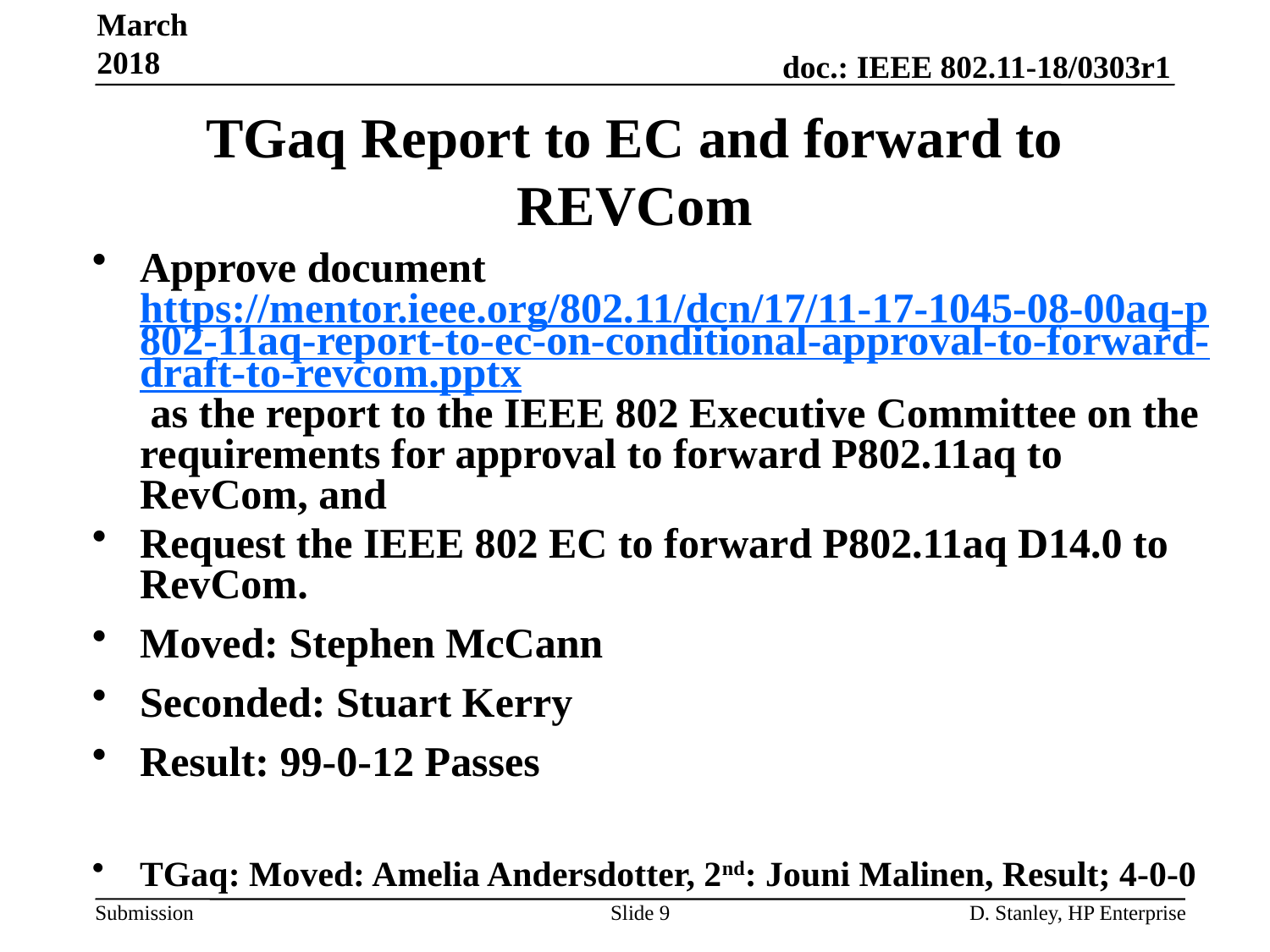

March 2018
# TGaq Report to EC and forward to REVCom

Approve document https://mentor.ieee.org/802.11/dcn/17/11-17-1045-08-00aq-p802-11aq-report-to-ec-on-conditional-approval-to-forward-draft-to-revcom.pptx as the report to the IEEE 802 Executive Committee on the requirements for approval to forward P802.11aq to RevCom, and
Request the IEEE 802 EC to forward P802.11aq D14.0 to RevCom.
Moved: Stephen McCann
Seconded: Stuart Kerry
Result: 99-0-12 Passes

TGaq: Moved: Amelia Andersdotter, 2nd: Jouni Malinen, Result; 4-0-0

Slide 9
D. Stanley, HP Enterprise